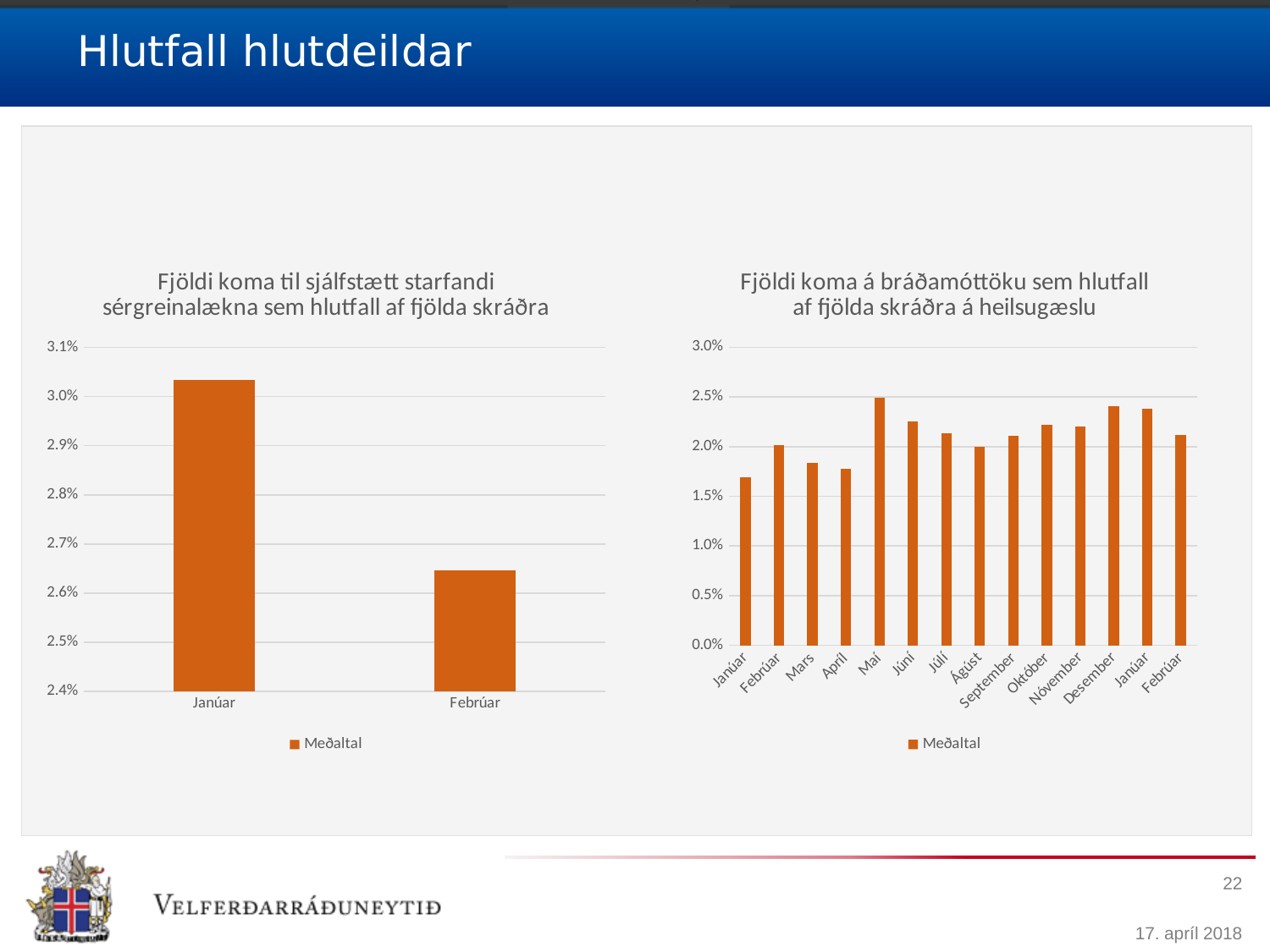

# Hlutfall hlutdeildar

[unsupported chart]

[unsupported chart]

22
17. apríl 2018